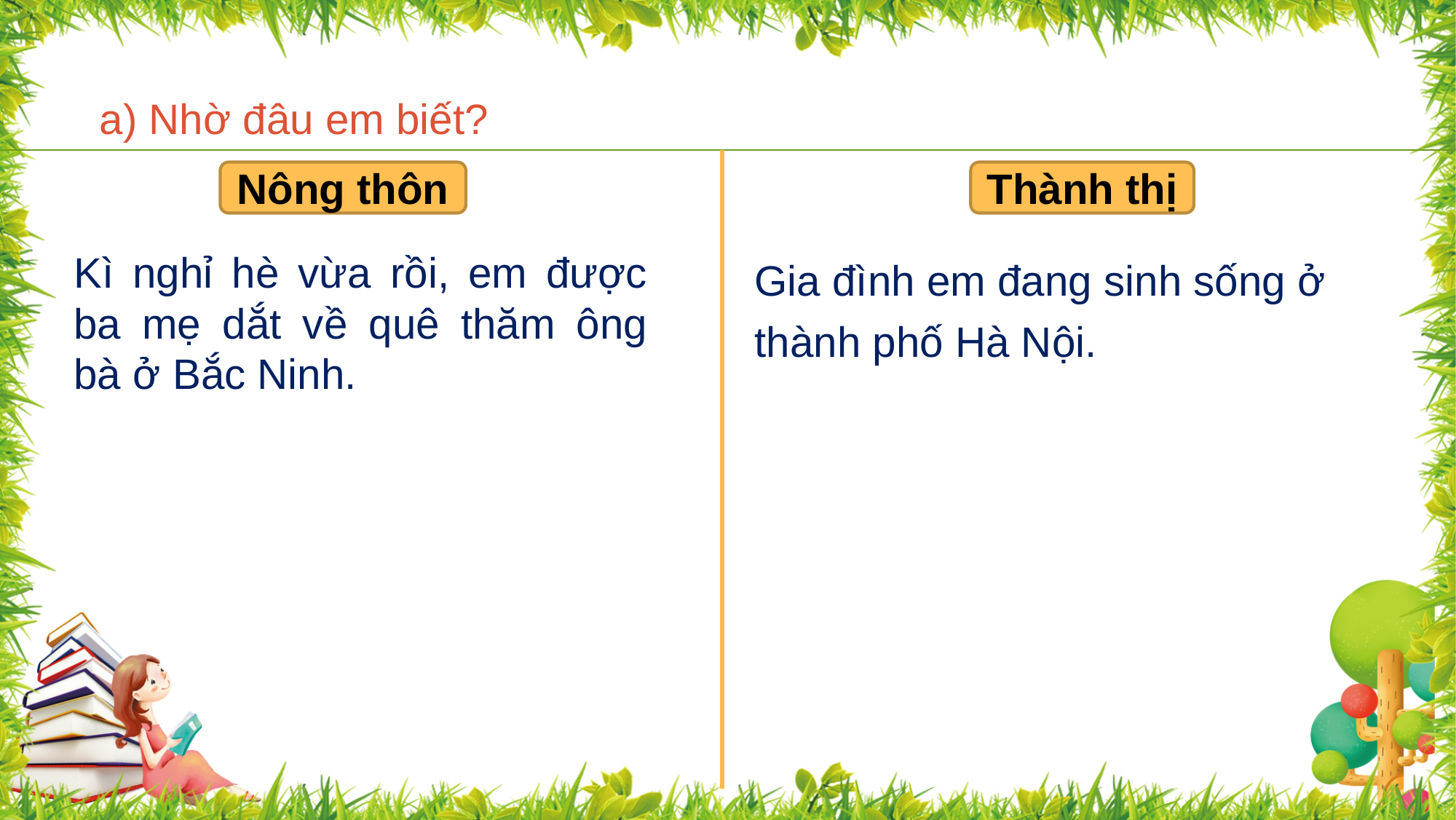

a) Nhờ đâu em biết?
Nông thôn
Thành thị
Gia đình em đang sinh sống ở thành phố Hà Nội.
Kì nghỉ hè vừa rồi, em được ba mẹ dắt về quê thăm ông bà ở Bắc Ninh.